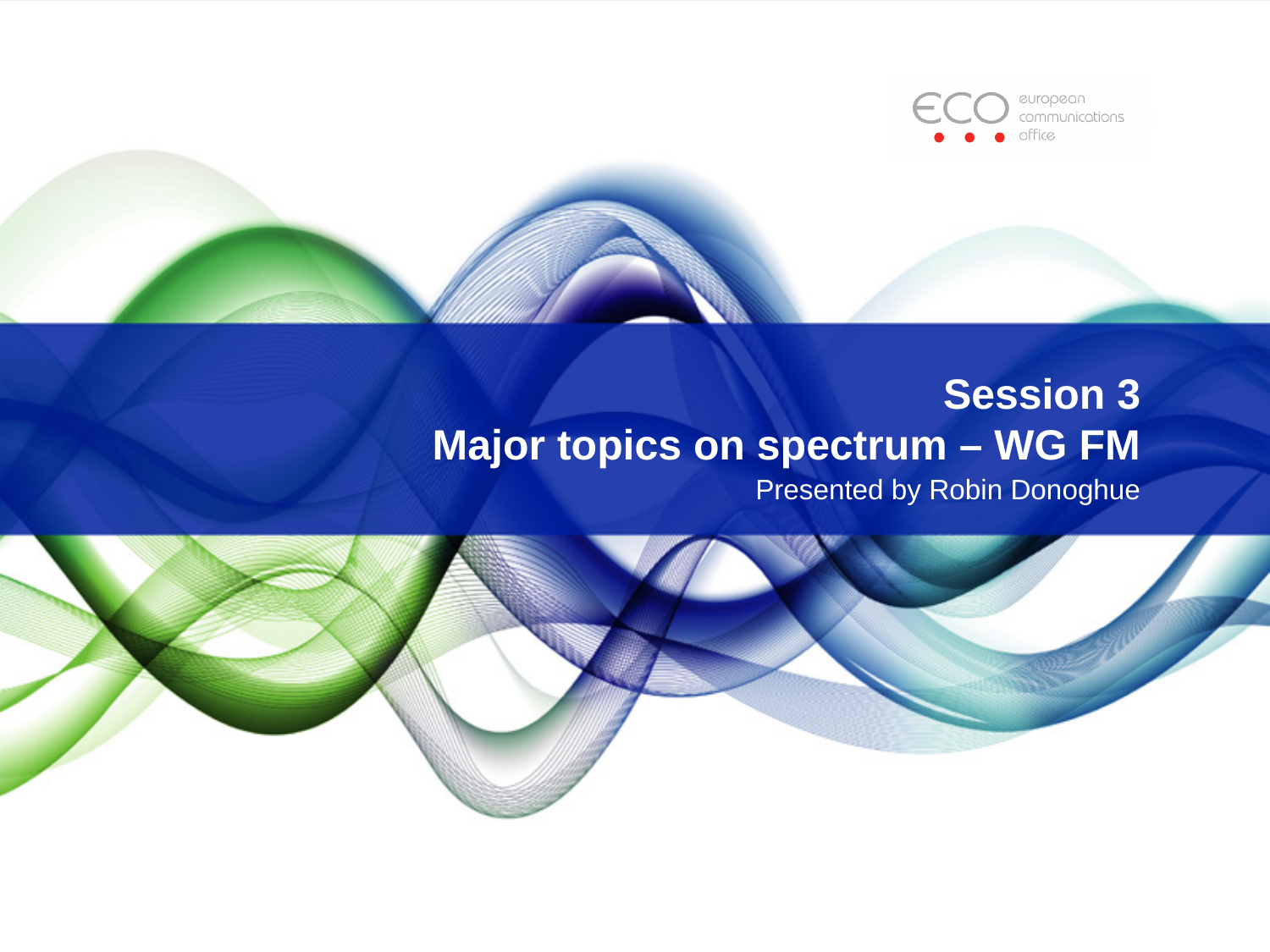

# Session 3 Major topics on spectrum – WG FM
Presented by Robin Donoghue